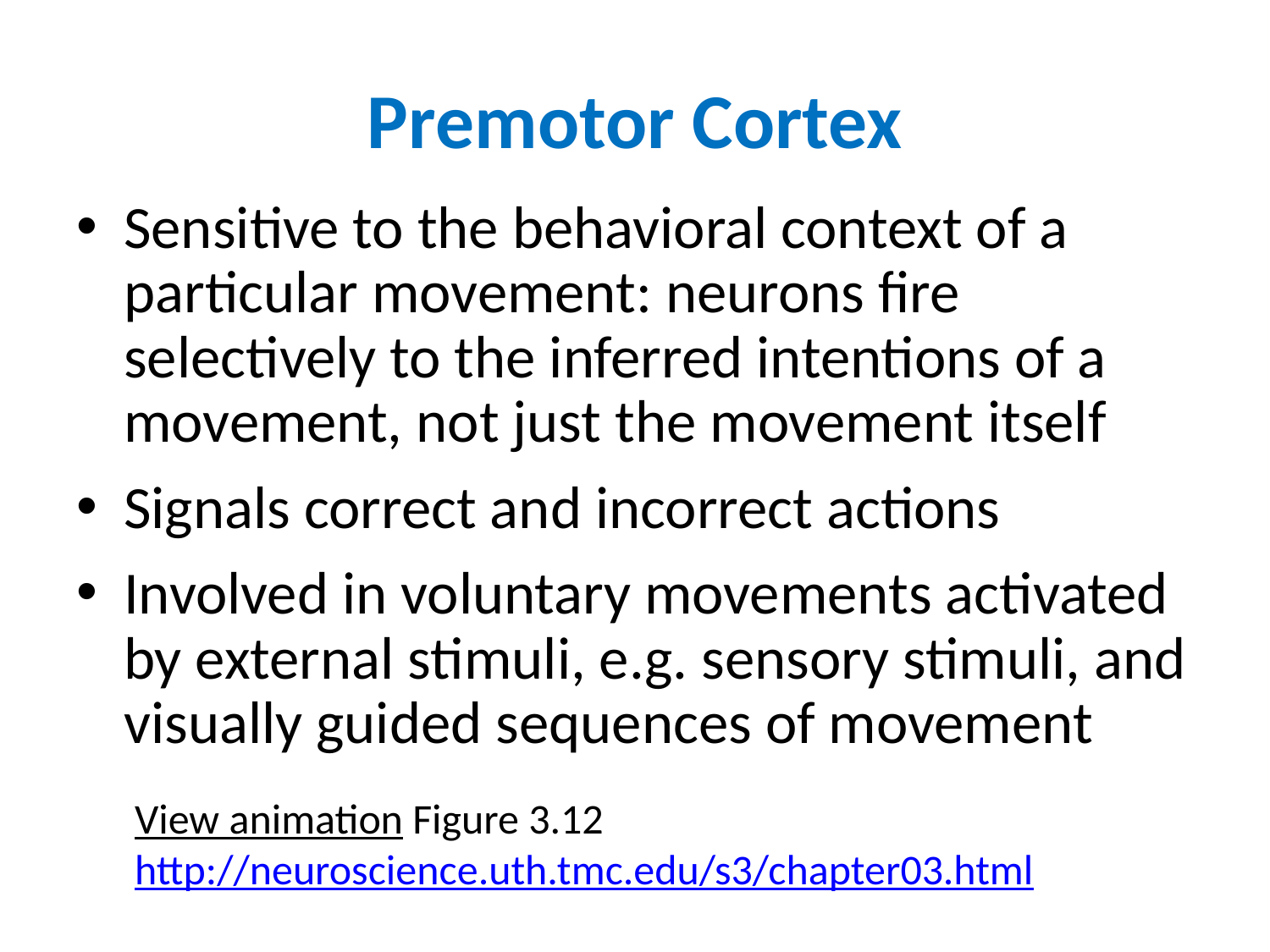

# Premotor Cortex
Sensitive to the behavioral context of a particular movement: neurons fire selectively to the inferred intentions of a movement, not just the movement itself
Signals correct and incorrect actions
Involved in voluntary movements activated by external stimuli, e.g. sensory stimuli, and visually guided sequences of movement

View animation Figure 3.12
http://neuroscience.uth.tmc.edu/s3/chapter03.html